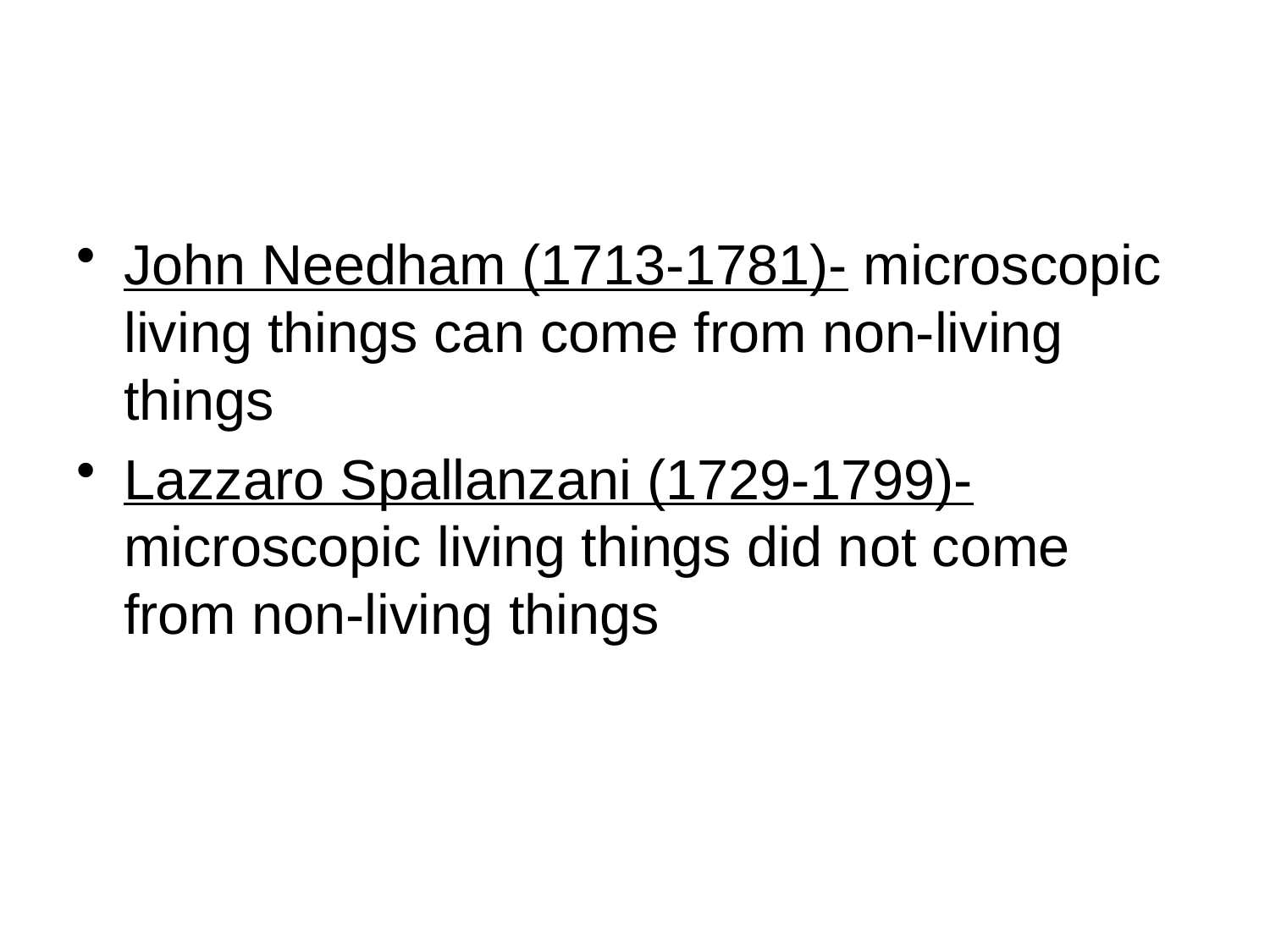

#
John Needham (1713-1781)- microscopic living things can come from non-living things
Lazzaro Spallanzani (1729-1799)- microscopic living things did not come from non-living things